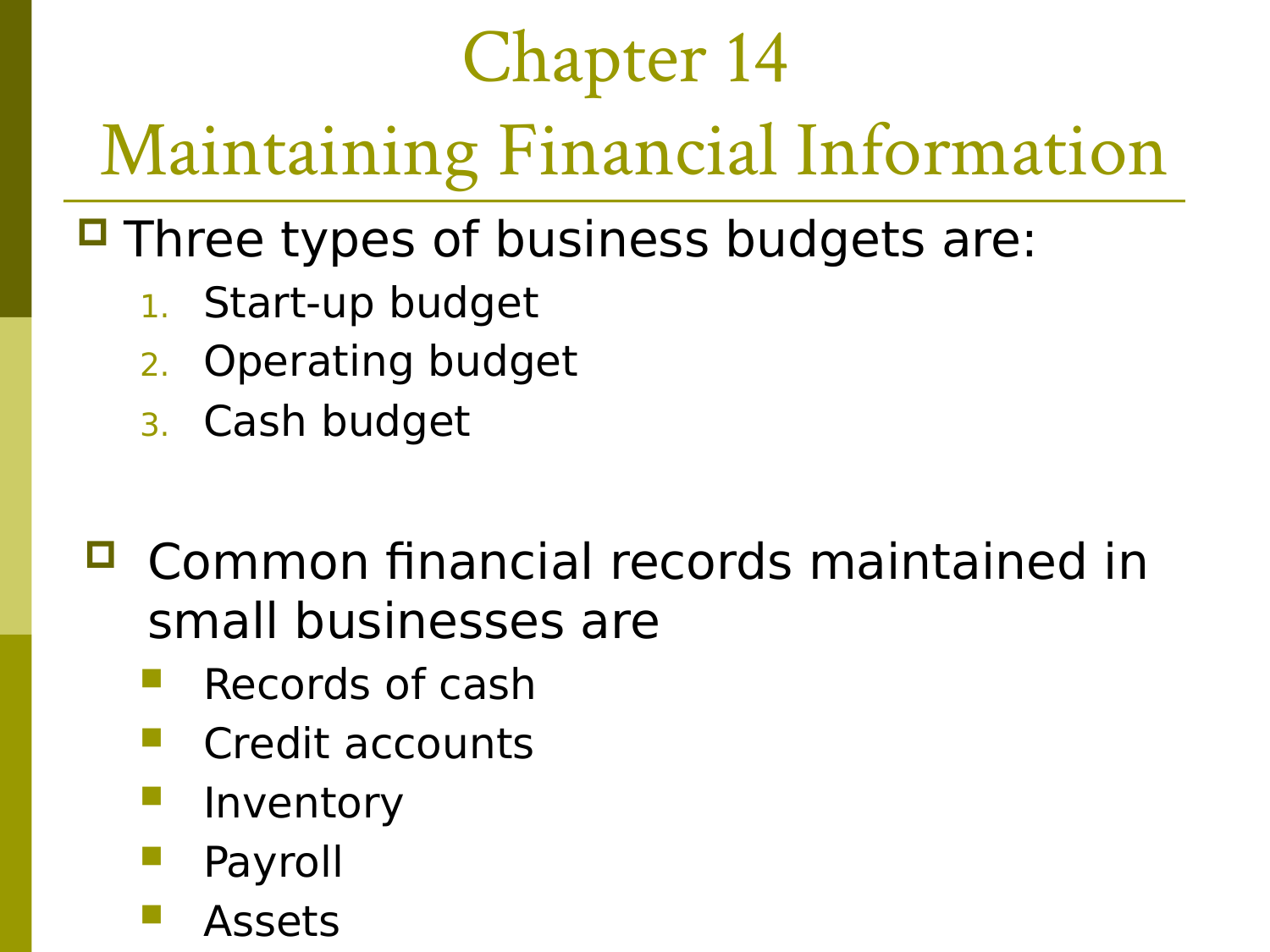

# Chapter 14 Maintaining Financial Information
Three types of business budgets are:
Start-up budget
Operating budget
Cash budget

Common financial records maintained in small businesses are
Records of cash
Credit accounts
Inventory
Payroll
Assets